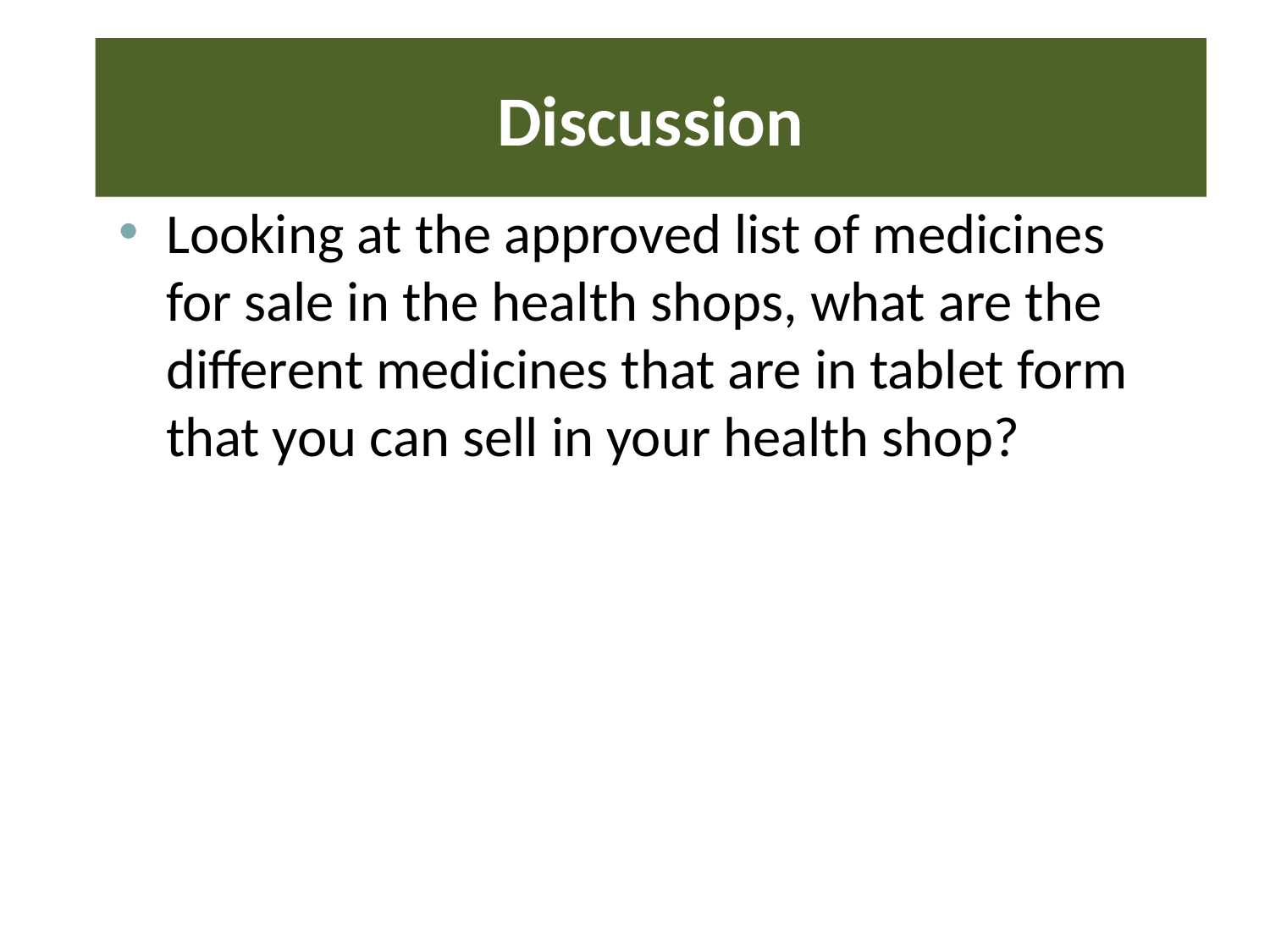

# Discussion
Looking at the approved list of medicines for sale in the health shops, what are the different medicines that are in tablet form that you can sell in your health shop?